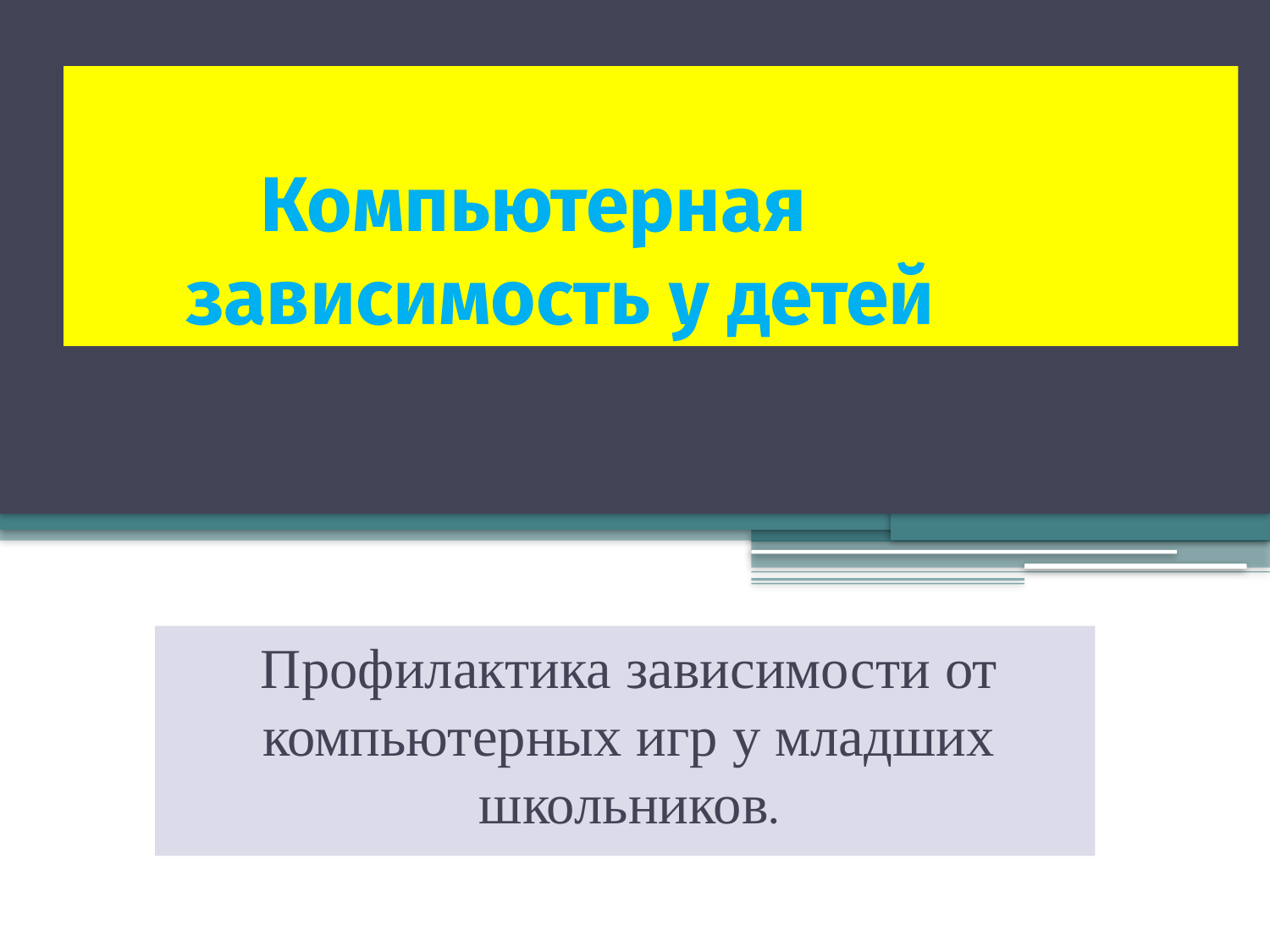

# Компьютерная зависимость у детей
Профилактика зависимости от компьютерных игр у младших школьников.